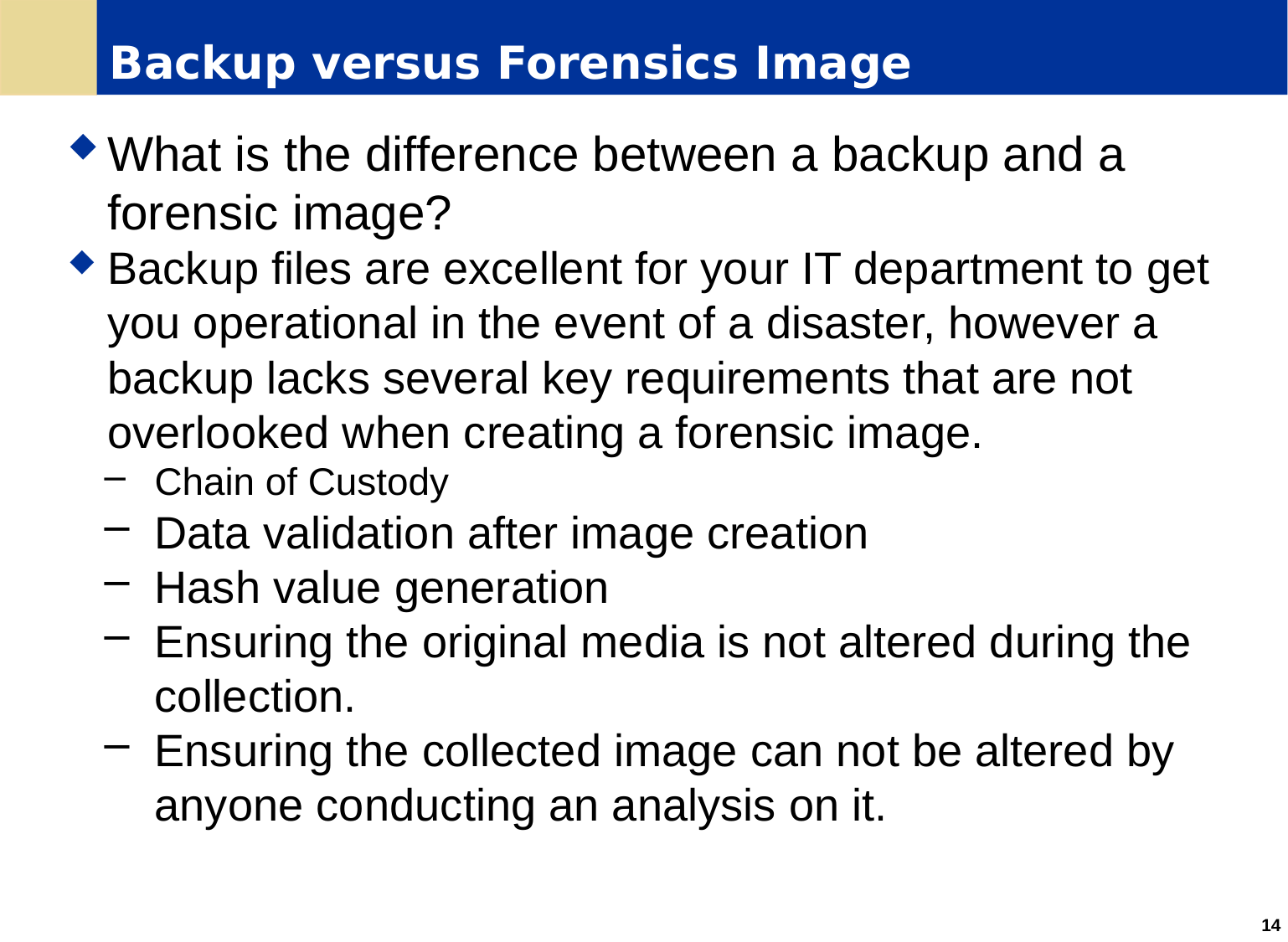

# Backup versus Forensics Image
What is the difference between a backup and a forensic image?
Backup files are excellent for your IT department to get you operational in the event of a disaster, however a backup lacks several key requirements that are not overlooked when creating a forensic image.
Chain of Custody
Data validation after image creation
Hash value generation
Ensuring the original media is not altered during the collection.
Ensuring the collected image can not be altered by anyone conducting an analysis on it.
14